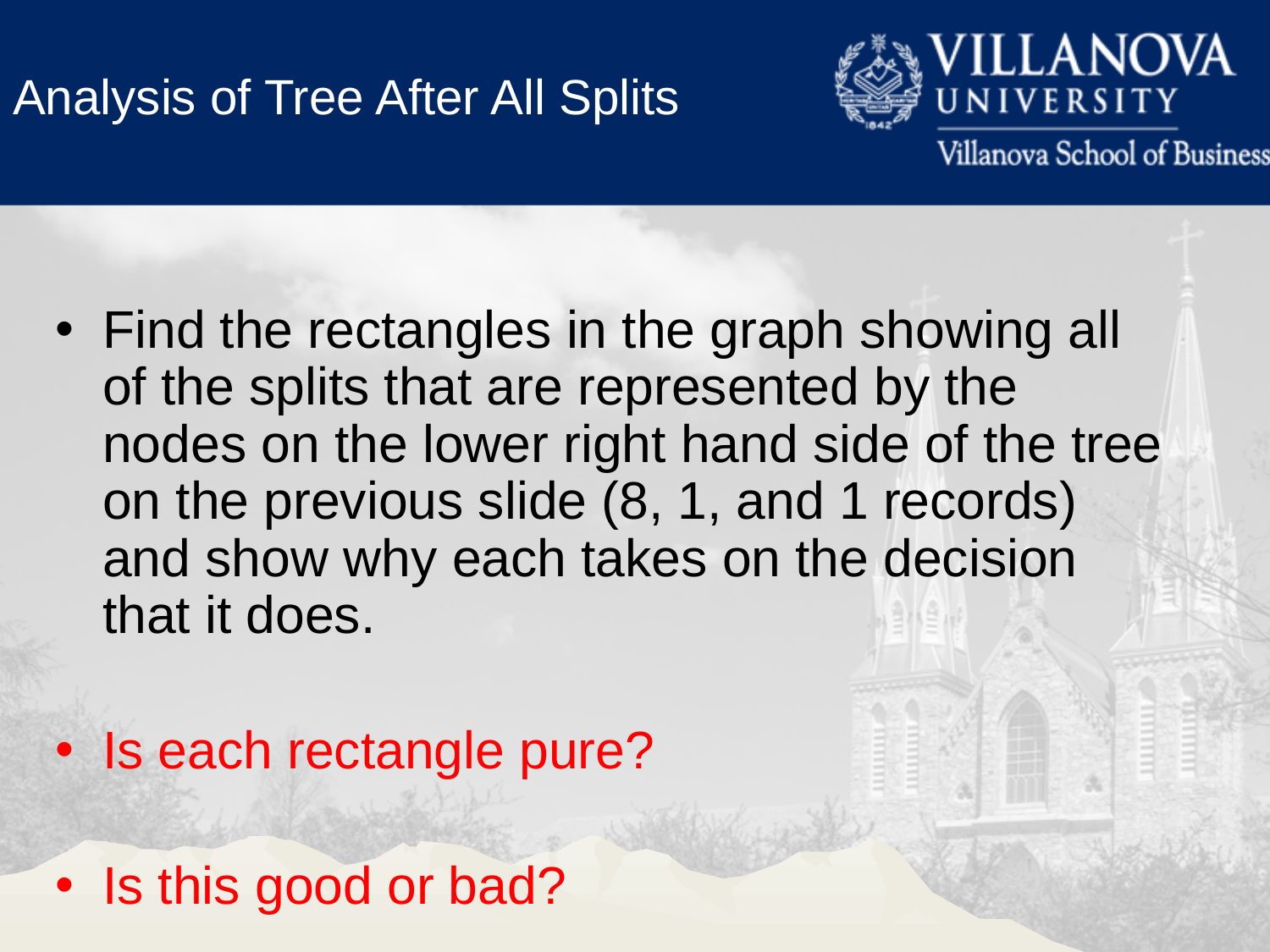

Analysis of Tree After All Splits
Find the rectangles in the graph showing all of the splits that are represented by the nodes on the lower right hand side of the tree on the previous slide (8, 1, and 1 records) and show why each takes on the decision that it does.

Is each rectangle pure?

Is this good or bad?